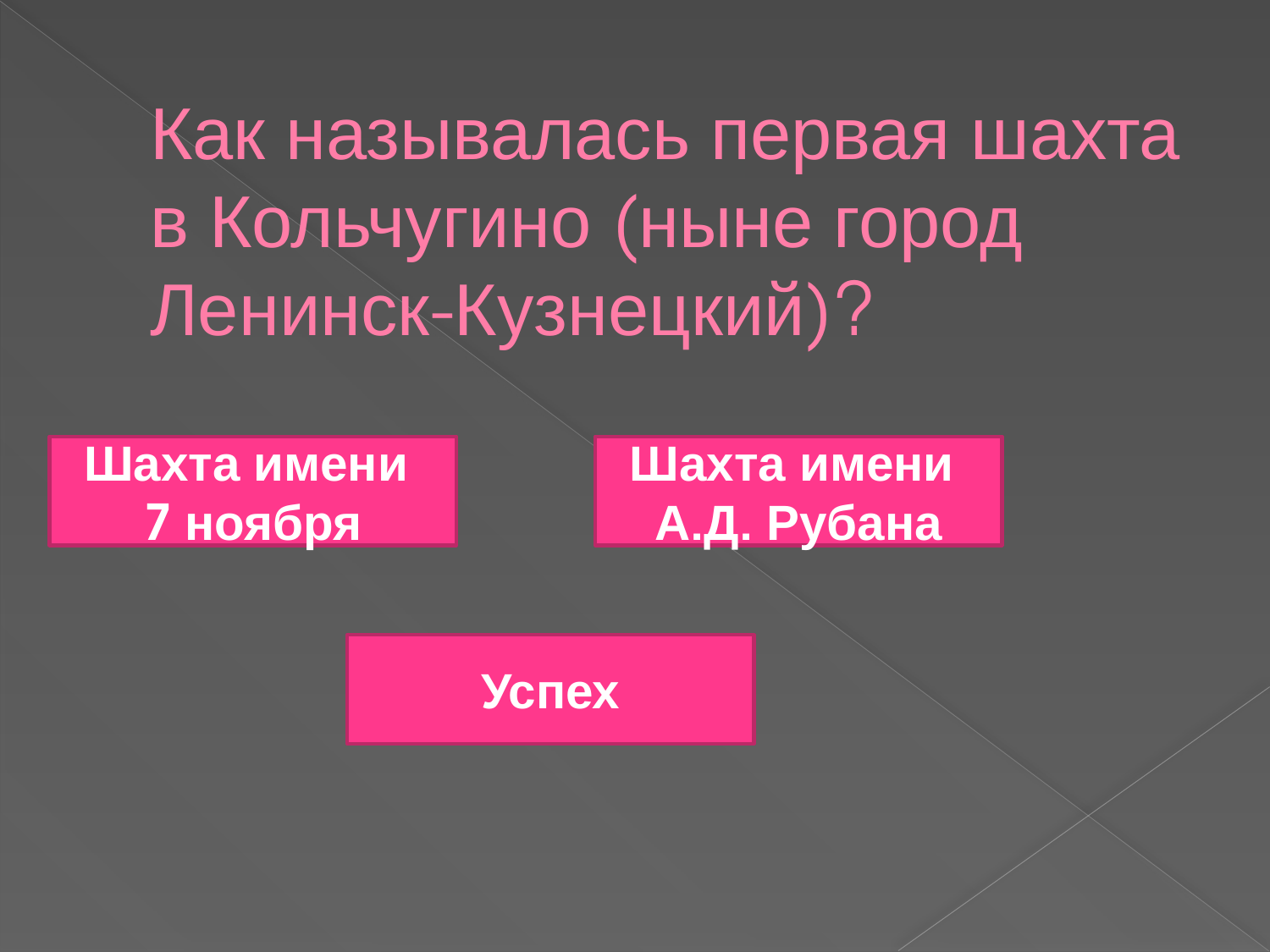

# Как называлась первая шахта в Кольчугино (ныне город Ленинск-Кузнецкий)?
Шахта имени
7 ноября
Шахта имени
А.Д. Рубана
Успех